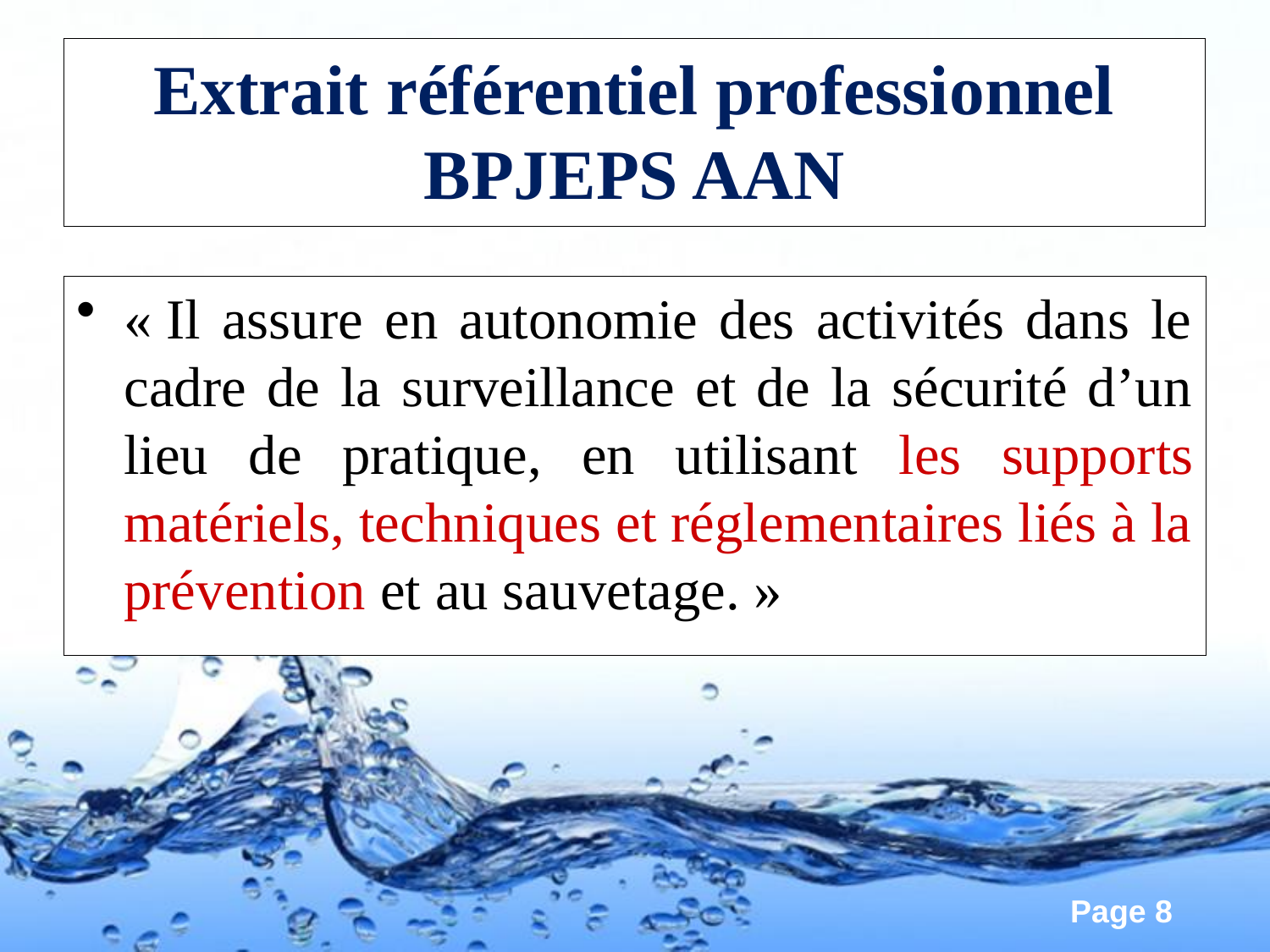

# Extrait référentiel professionnel BPJEPS AAN
« Il assure en autonomie des activités dans le cadre de la surveillance et de la sécurité d’un lieu de pratique, en utilisant les supports matériels, techniques et réglementaires liés à la prévention et au sauvetage. »